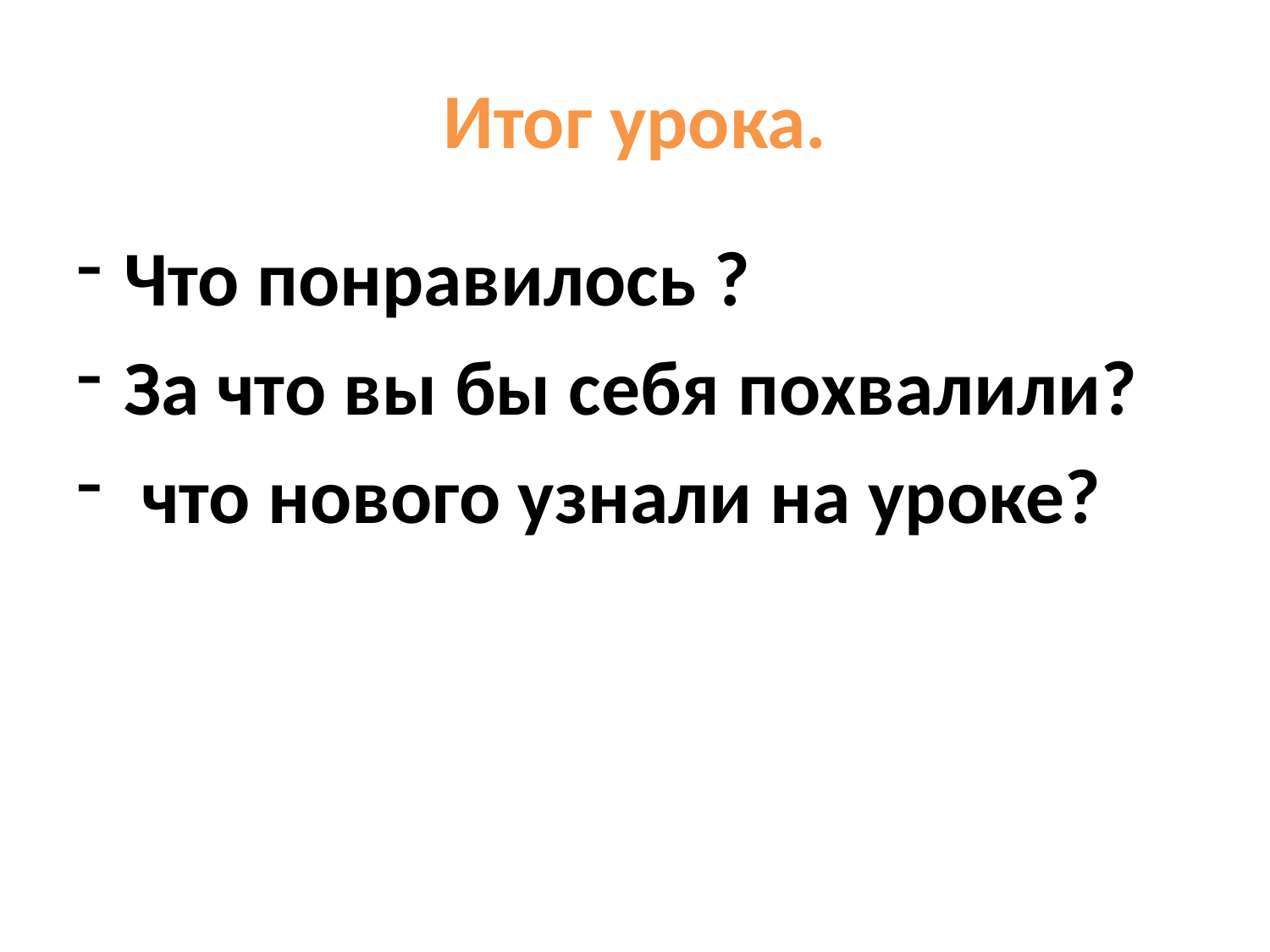

# Итог урока.
Что понравилось ?
За что вы бы себя похвалили?
 что нового узнали на уроке?